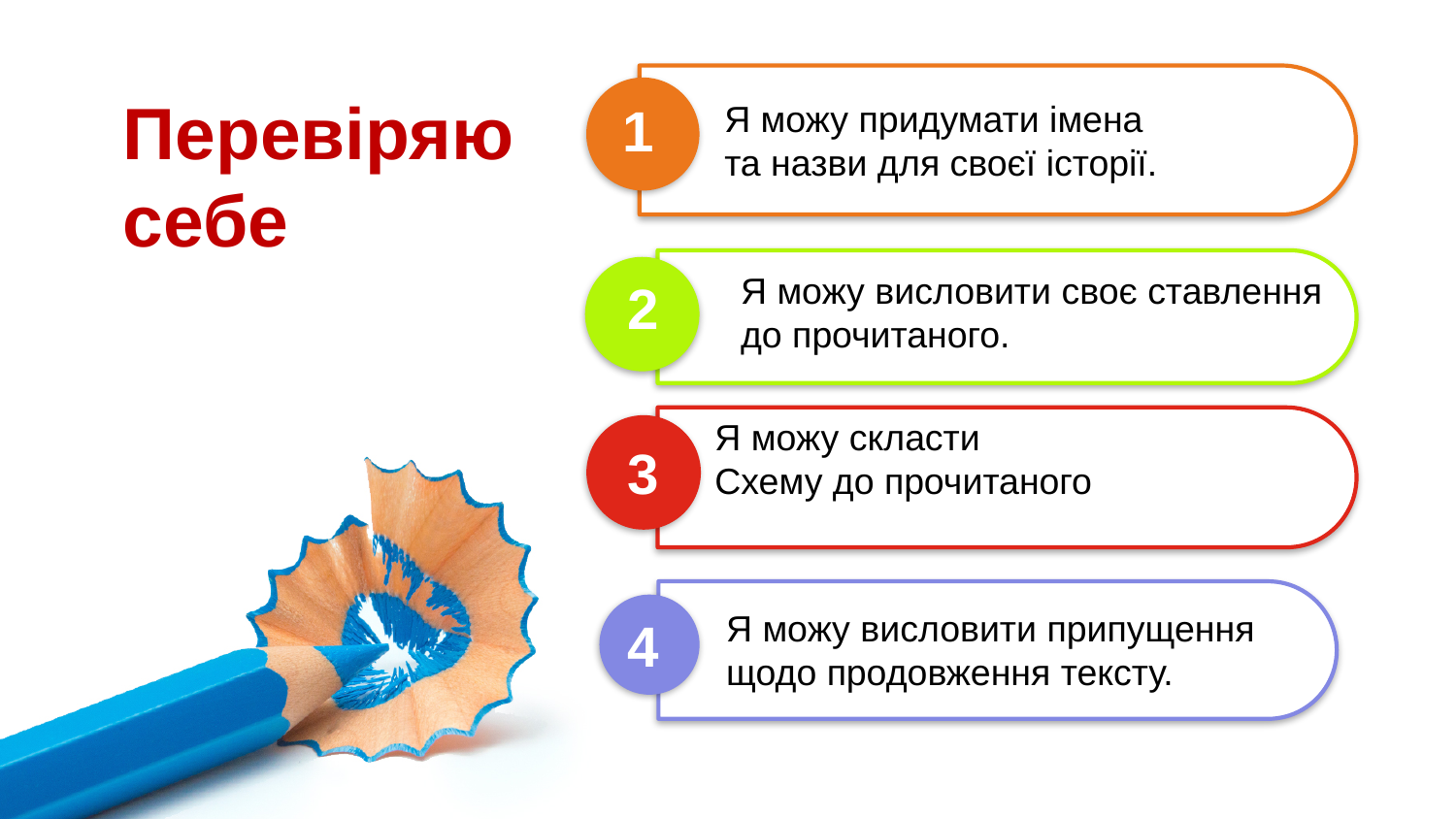

Перевіряю себе

1
Я можу придумати імена
та назви для своєї історії.

Я можу висловити своє ставлення до прочитаного.

2

Я можу скласти
Схему до прочитаного

3

Я можу висловити припущення
щодо продовження тексту.
4